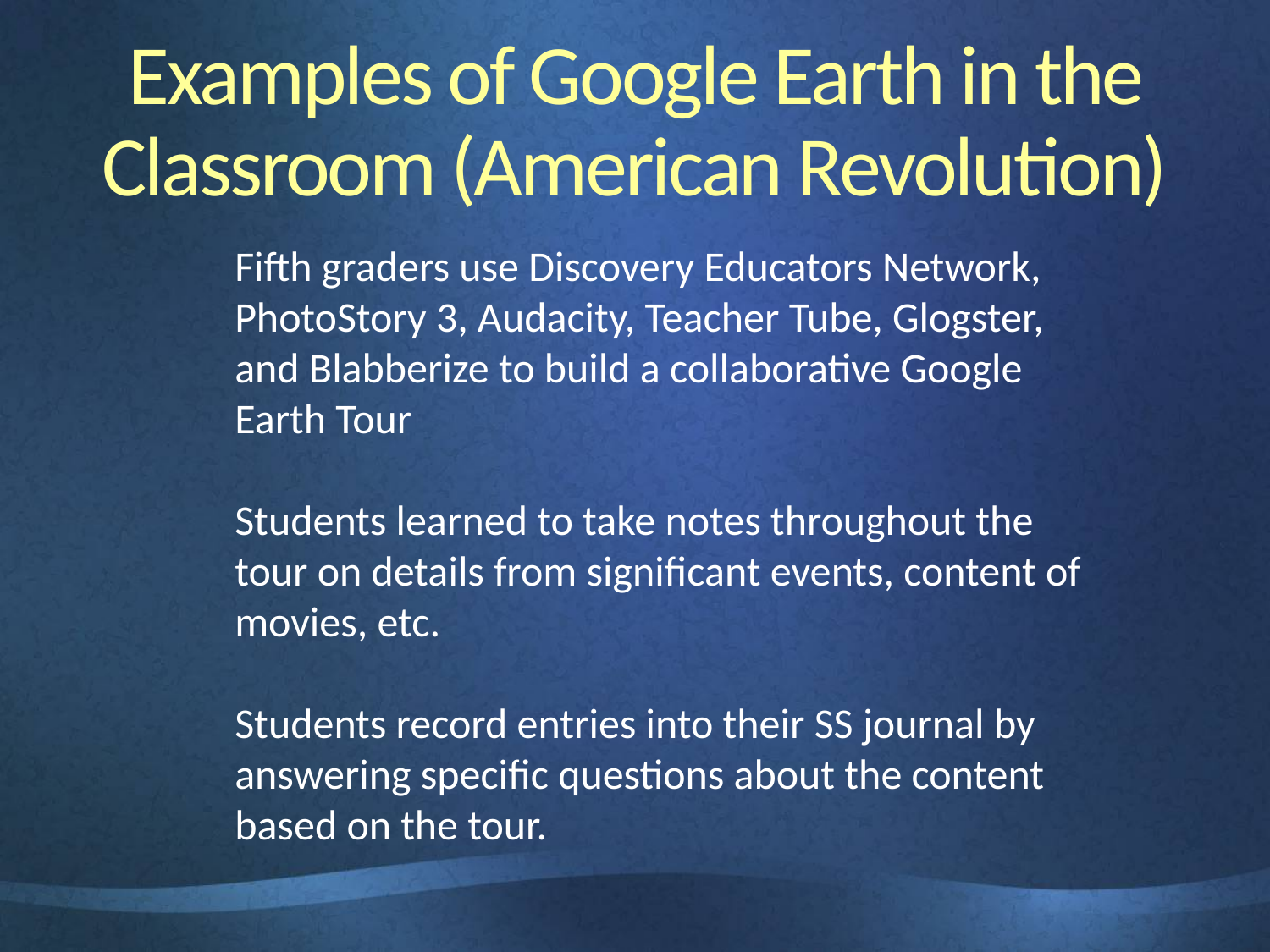

Examples of Google Earth in the Classroom (American Revolution)
Fifth graders use Discovery Educators Network, PhotoStory 3, Audacity, Teacher Tube, Glogster, and Blabberize to build a collaborative Google Earth Tour

Students learned to take notes throughout the tour on details from significant events, content of movies, etc.

Students record entries into their SS journal by answering specific questions about the content based on the tour.